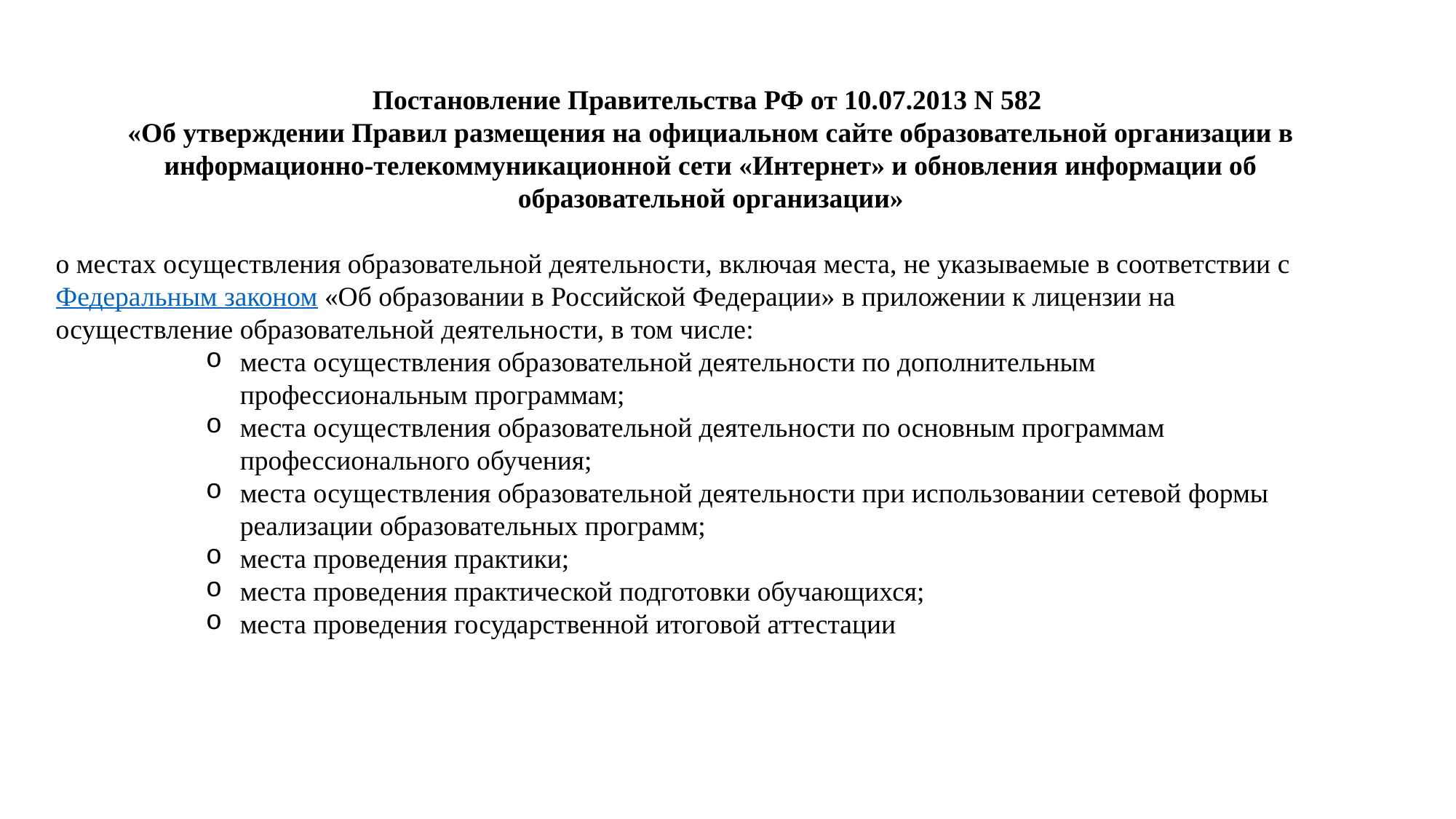

Постановление Правительства РФ от 10.07.2013 N 582
«Об утверждении Правил размещения на официальном сайте образовательной организации в информационно-телекоммуникационной сети «Интернет» и обновления информации об образовательной организации»

о местах осуществления образовательной деятельности, включая места, не указываемые в соответствии с Федеральным законом «Об образовании в Российской Федерации» в приложении к лицензии на осуществление образовательной деятельности, в том числе:
места осуществления образовательной деятельности по дополнительным профессиональным программам;
места осуществления образовательной деятельности по основным программам профессионального обучения;
места осуществления образовательной деятельности при использовании сетевой формы реализации образовательных программ;
места проведения практики;
места проведения практической подготовки обучающихся;
места проведения государственной итоговой аттестации